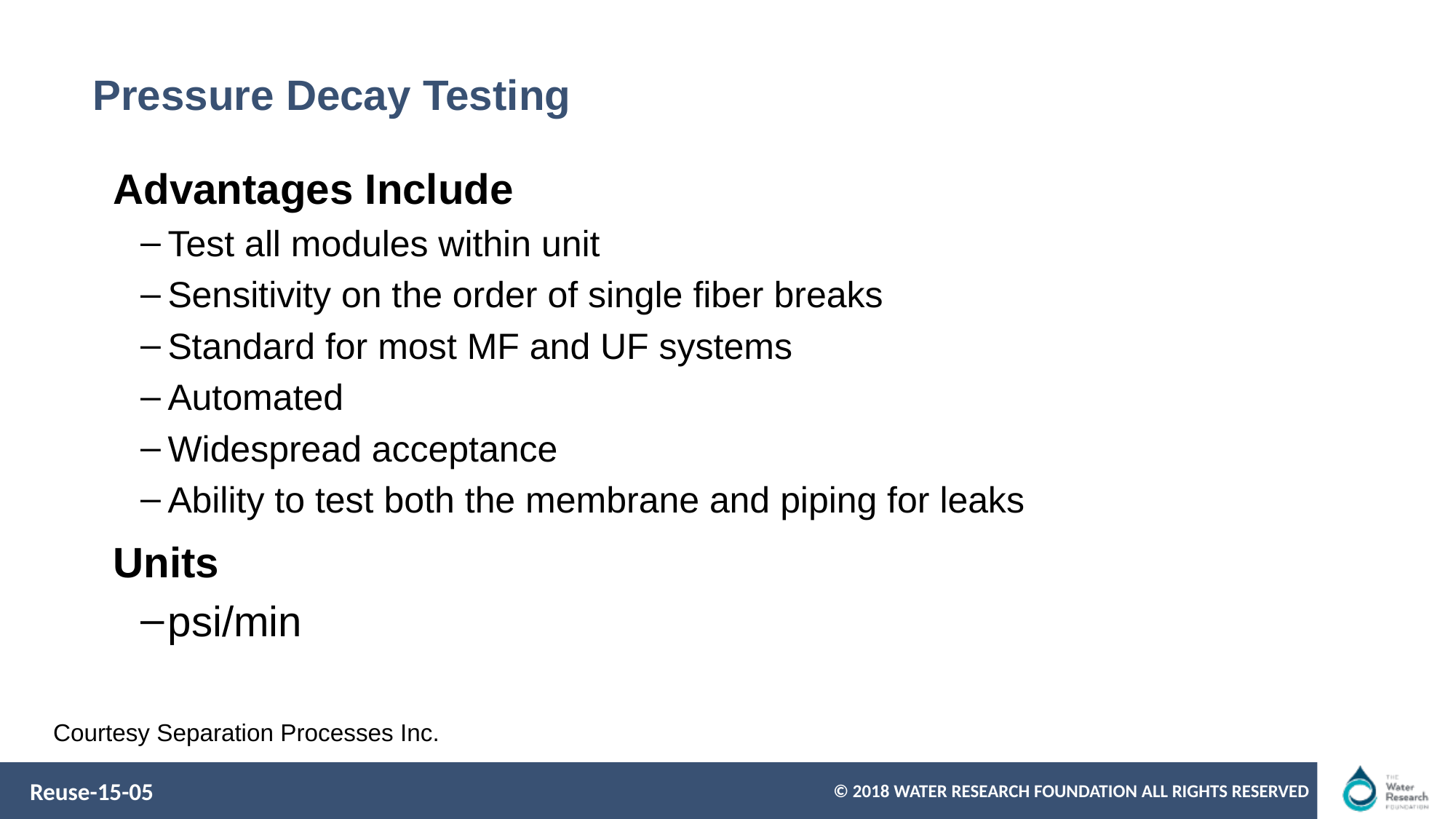

# Pressure Decay Testing
Advantages Include
Test all modules within unit
Sensitivity on the order of single fiber breaks
Standard for most MF and UF systems
Automated
Widespread acceptance
Ability to test both the membrane and piping for leaks
Units
psi/min
Courtesy Separation Processes Inc.